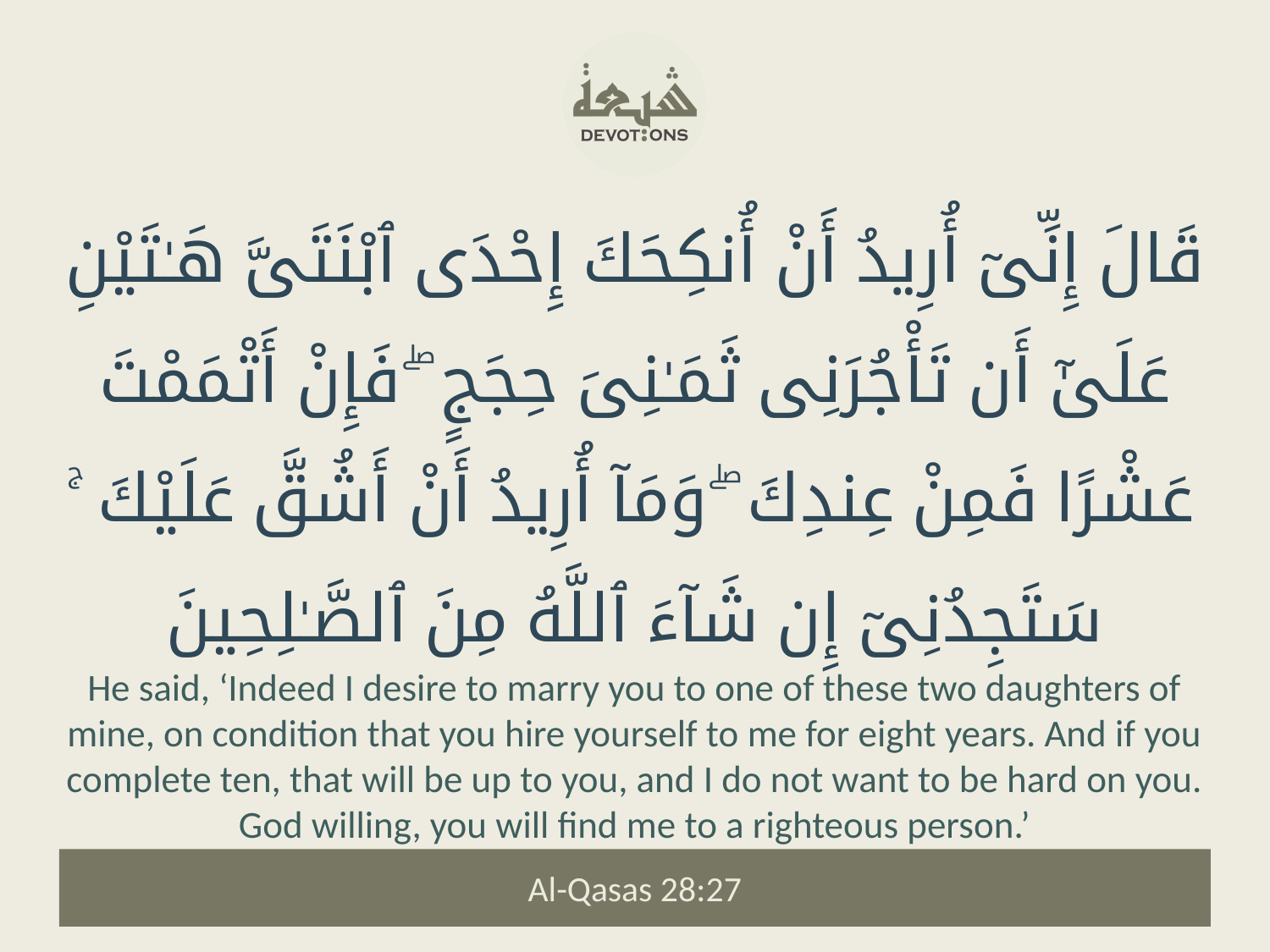

قَالَ إِنِّىٓ أُرِيدُ أَنْ أُنكِحَكَ إِحْدَى ٱبْنَتَىَّ هَـٰتَيْنِ عَلَىٰٓ أَن تَأْجُرَنِى ثَمَـٰنِىَ حِجَجٍ ۖ فَإِنْ أَتْمَمْتَ عَشْرًا فَمِنْ عِندِكَ ۖ وَمَآ أُرِيدُ أَنْ أَشُقَّ عَلَيْكَ ۚ سَتَجِدُنِىٓ إِن شَآءَ ٱللَّهُ مِنَ ٱلصَّـٰلِحِينَ
He said, ‘Indeed I desire to marry you to one of these two daughters of mine, on condition that you hire yourself to me for eight years. And if you complete ten, that will be up to you, and I do not want to be hard on you. God willing, you will find me to a righteous person.’
Al-Qasas 28:27